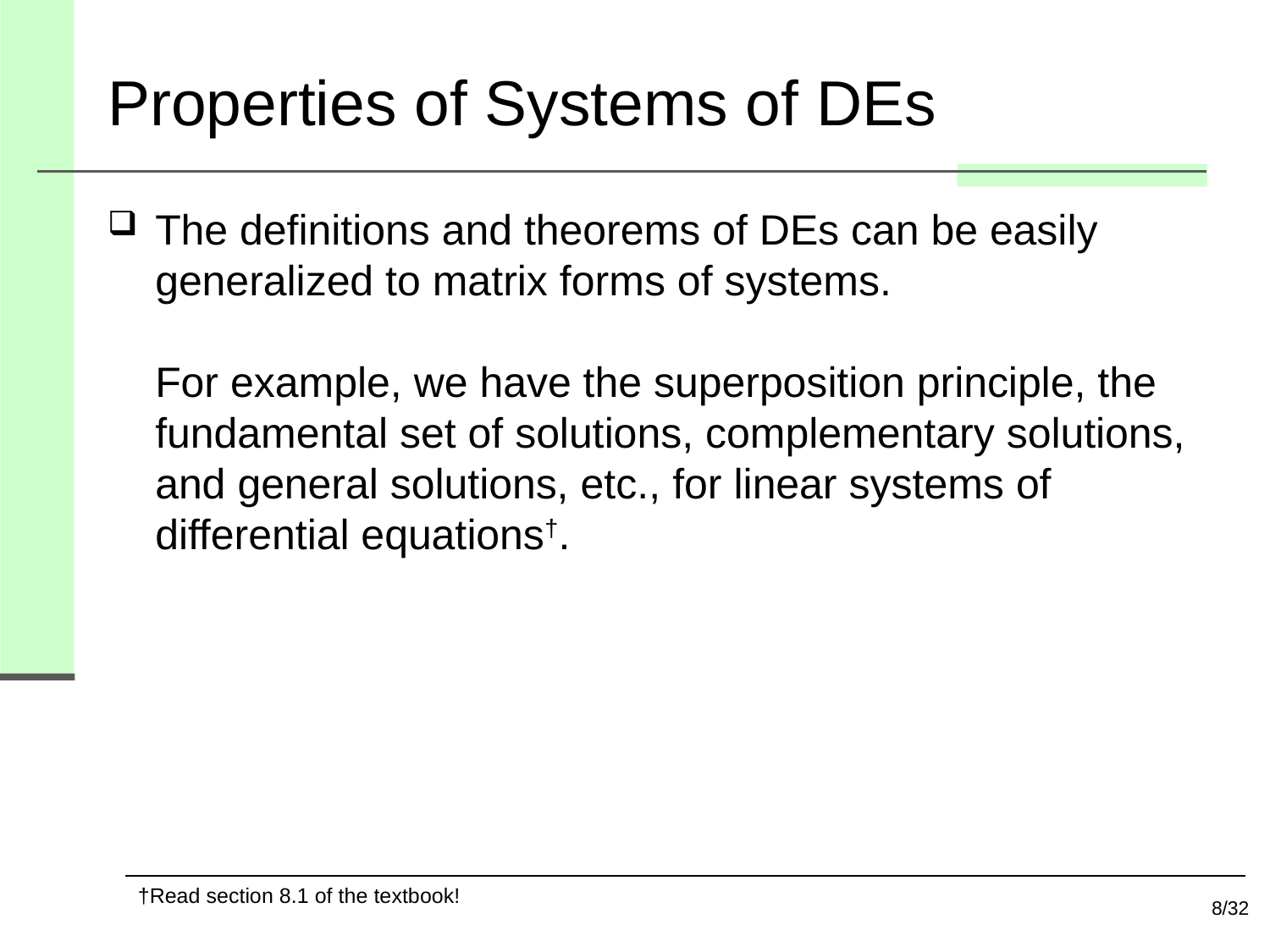

# Properties of Systems of DEs
The definitions and theorems of DEs can be easily generalized to matrix forms of systems.
For example, we have the superposition principle, the fundamental set of solutions, complementary solutions, and general solutions, etc., for linear systems of differential equations†.
†Read section 8.1 of the textbook!
8